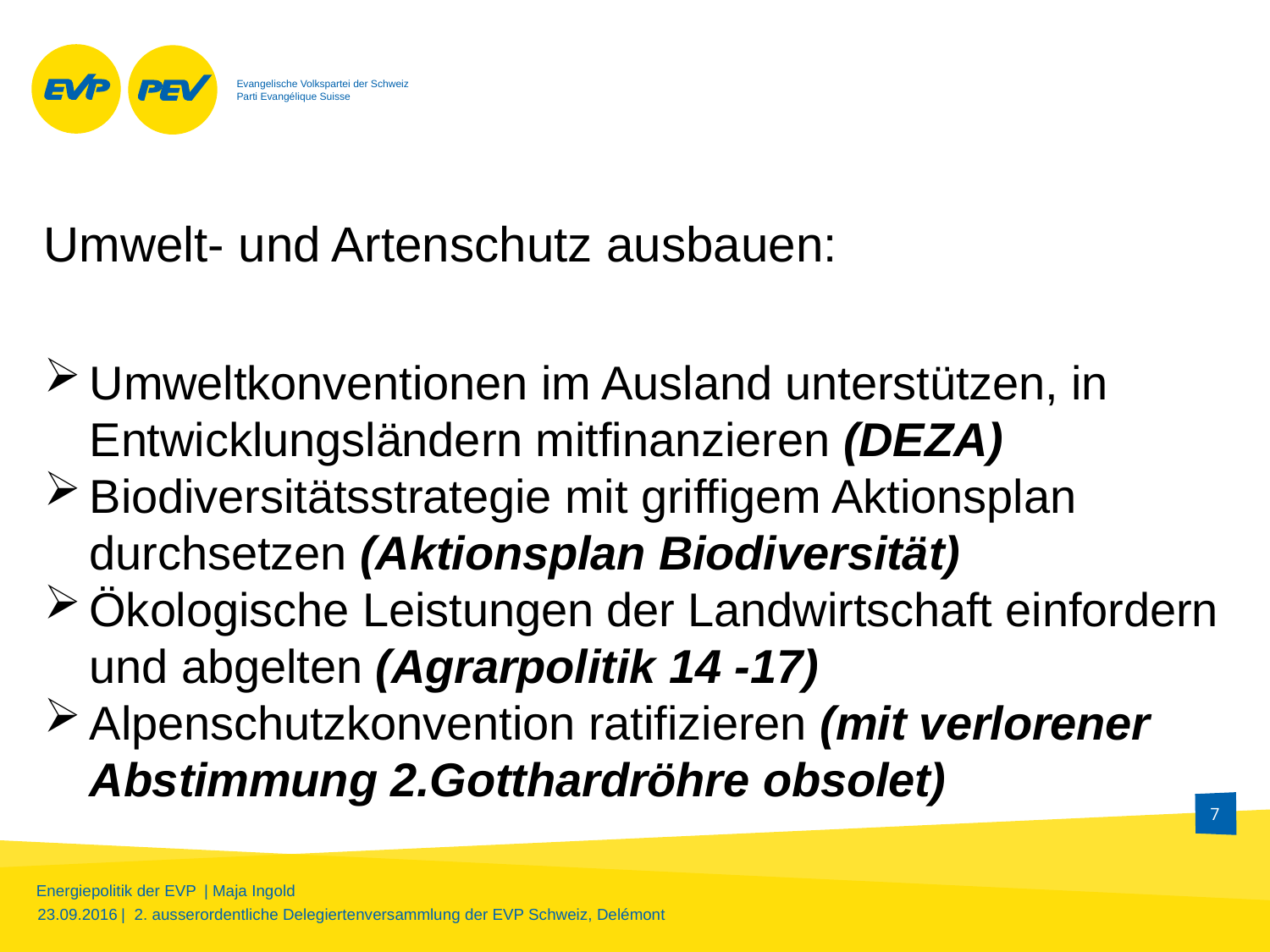

#
Umwelt- und Artenschutz ausbauen:
Umweltkonventionen im Ausland unterstützen, in Entwicklungsländern mitfinanzieren (DEZA)
Biodiversitätsstrategie mit griffigem Aktionsplan durchsetzen (Aktionsplan Biodiversität)
Ökologische Leistungen der Landwirtschaft einfordern und abgelten (Agrarpolitik 14 -17)
Alpenschutzkonvention ratifizieren (mit verlorener Abstimmung 2.Gotthardröhre obsolet)

7
23.09.2016